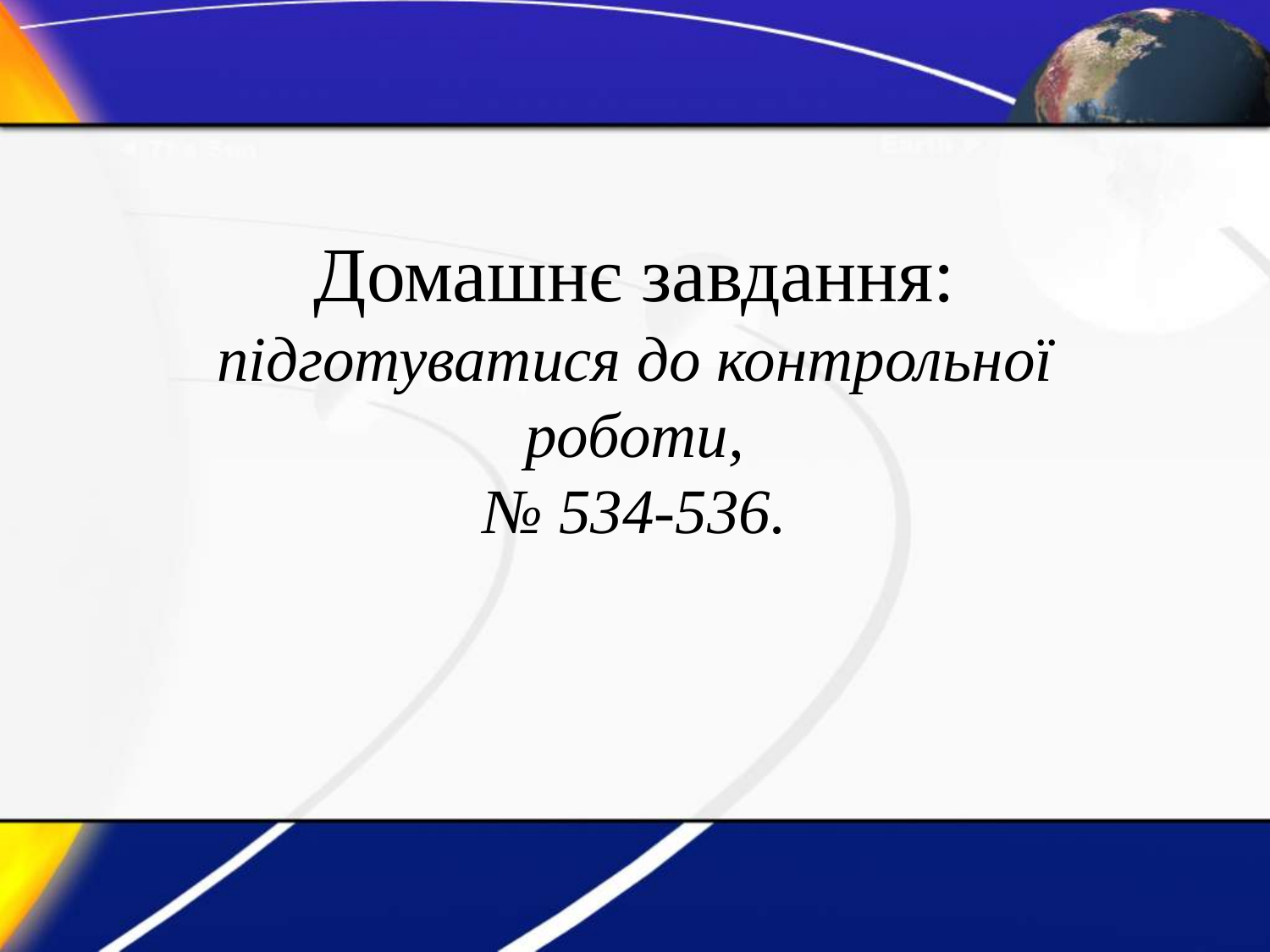

# Домашнє завдання: підготуватися до контрольної роботи, № 534-536.